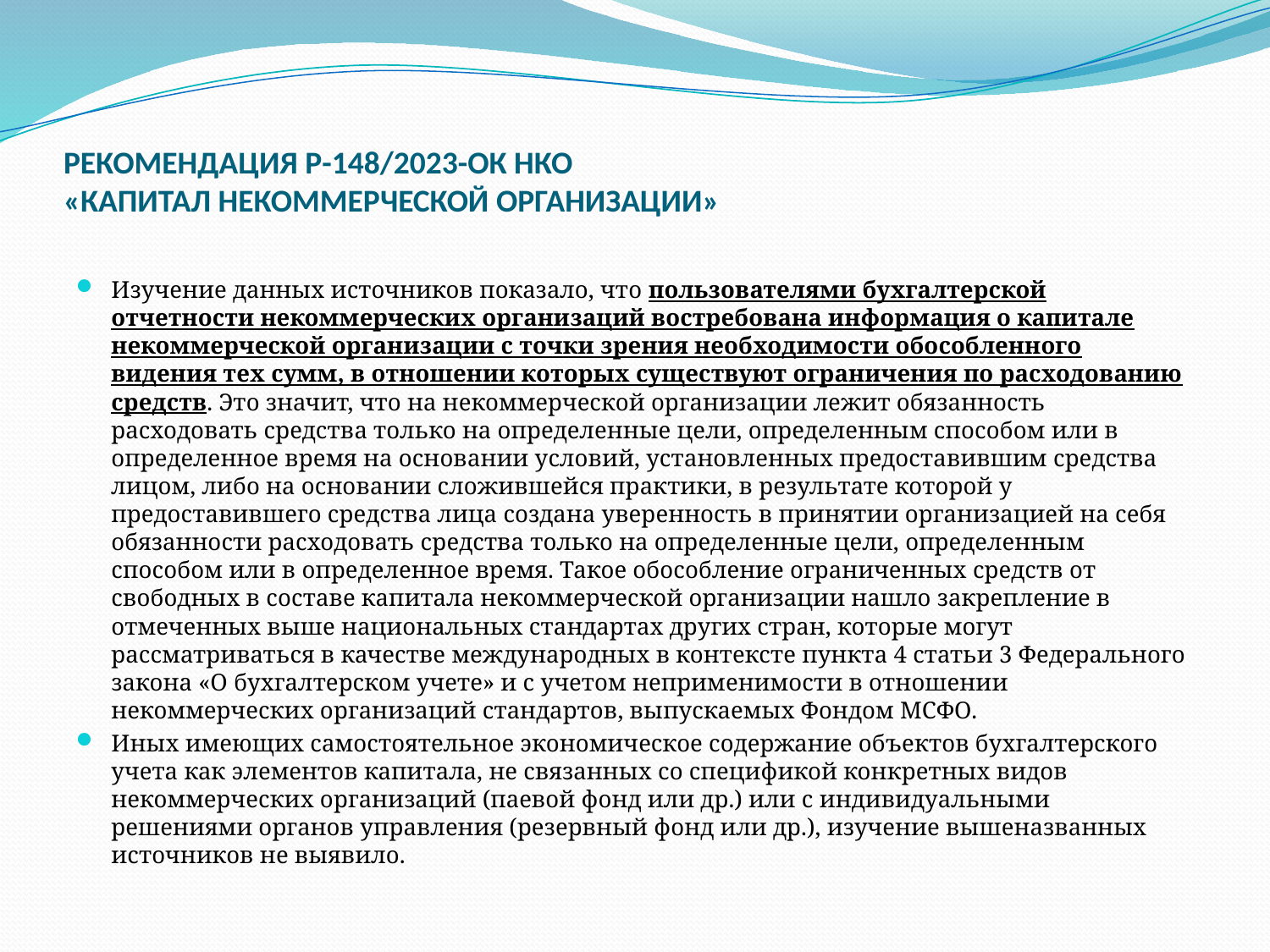

# РЕКОМЕНДАЦИЯ Р-148/2023-ОК НКО «КАПИТАЛ НЕКОММЕРЧЕСКОЙ ОРГАНИЗАЦИИ»
Изучение данных источников показало, что пользователями бухгалтерской отчетности некоммерческих организаций востребована информация о капитале некоммерческой организации с точки зрения необходимости обособленного видения тех сумм, в отношении которых существуют ограничения по расходованию средств. Это значит, что на некоммерческой организации лежит обязанность расходовать средства только на определенные цели, определенным способом или в определенное время на основании условий, установленных предоставившим средства лицом, либо на основании сложившейся практики, в результате которой у предоставившего средства лица создана уверенность в принятии организацией на себя обязанности расходовать средства только на определенные цели, определенным способом или в определенное время. Такое обособление ограниченных средств от свободных в составе капитала некоммерческой организации нашло закрепление в отмеченных выше национальных стандартах других стран, которые могут рассматриваться в качестве международных в контексте пункта 4 статьи 3 Федерального закона «О бухгалтерском учете» и с учетом неприменимости в отношении некоммерческих организаций стандартов, выпускаемых Фондом МСФО.
Иных имеющих самостоятельное экономическое содержание объектов бухгалтерского учета как элементов капитала, не связанных со спецификой конкретных видов некоммерческих организаций (паевой фонд или др.) или с индивидуальными решениями органов управления (резервный фонд или др.), изучение вышеназванных источников не выявило.